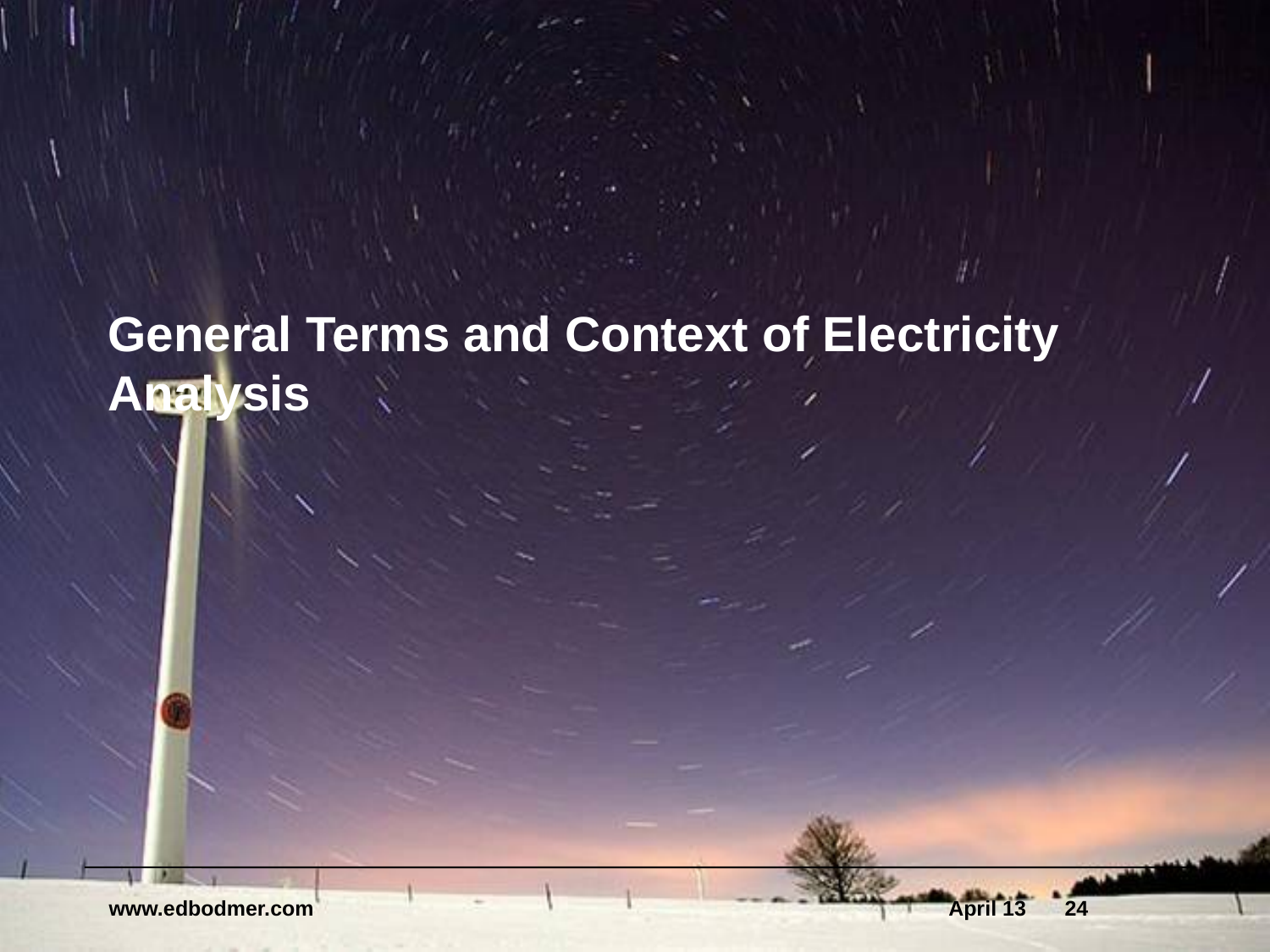

# General Terms and Context of Electricity  Analysis